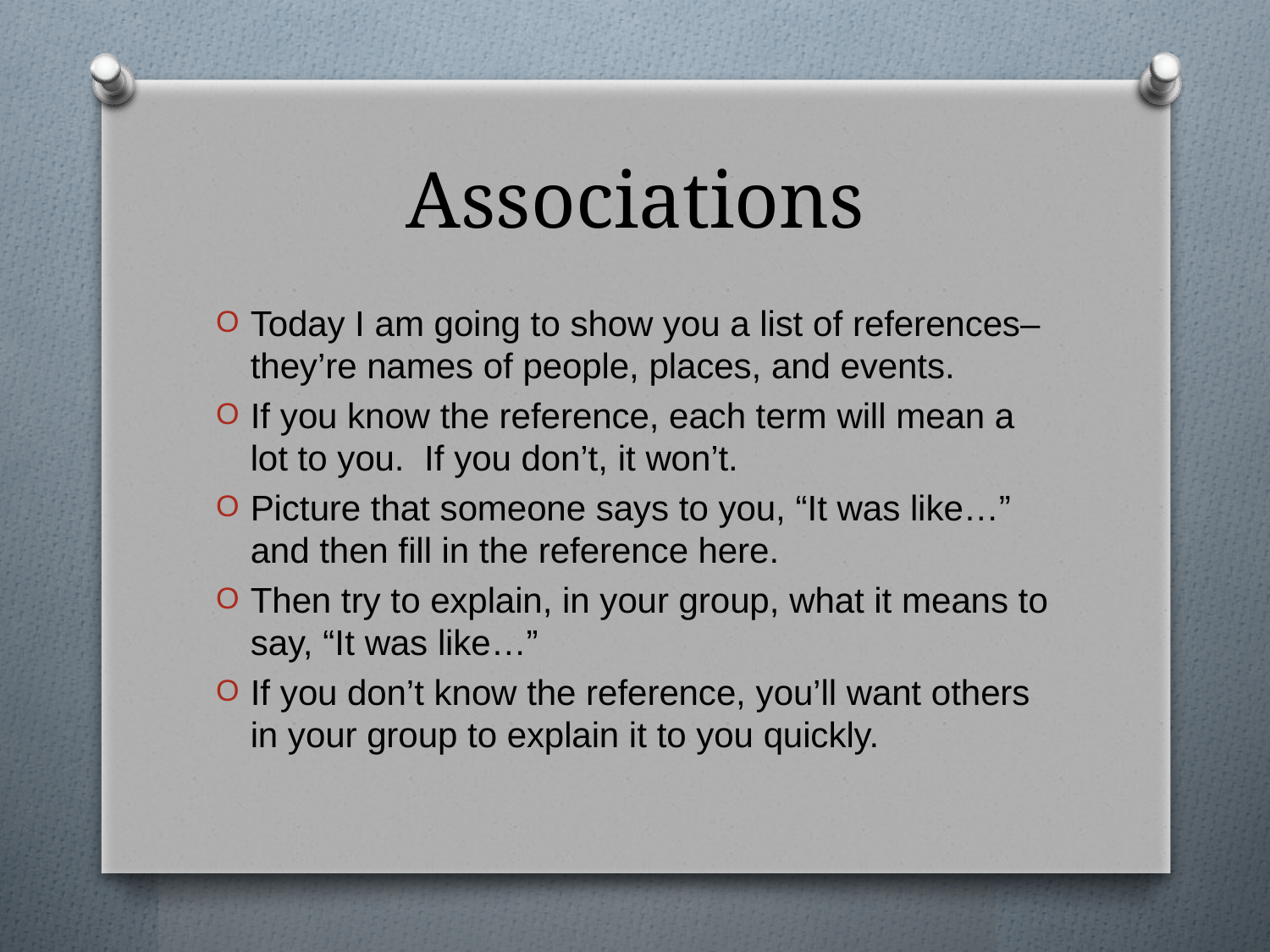

# Associations
Today I am going to show you a list of references– they’re names of people, places, and events.
If you know the reference, each term will mean a lot to you.  If you don’t, it won’t.
Picture that someone says to you, “It was like…” and then fill in the reference here.
Then try to explain, in your group, what it means to say, “It was like…”
If you don’t know the reference, you’ll want others in your group to explain it to you quickly.